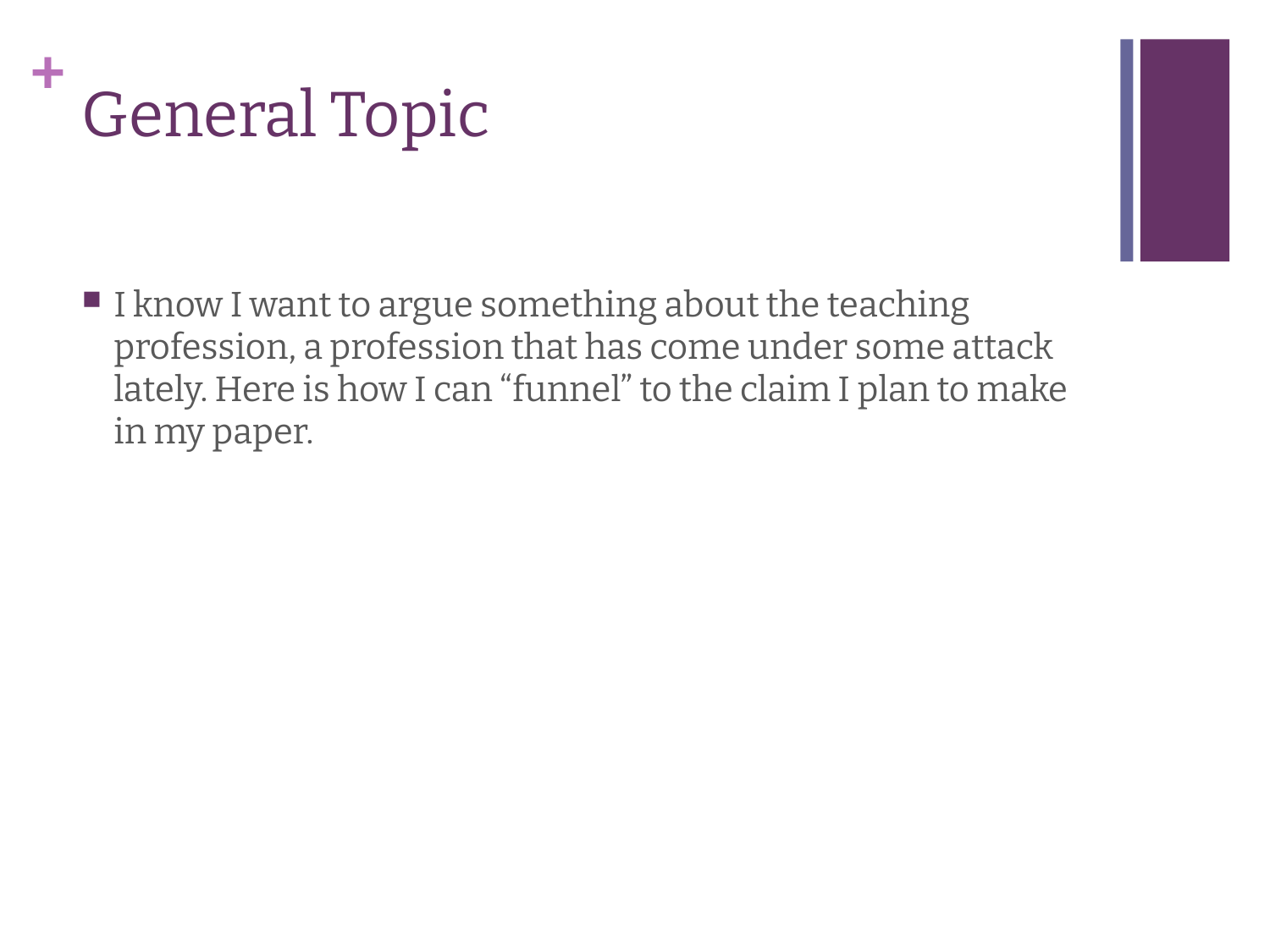

# General Topic
I know I want to argue something about the teaching profession, a profession that has come under some attack lately. Here is how I can “funnel” to the claim I plan to make in my paper.